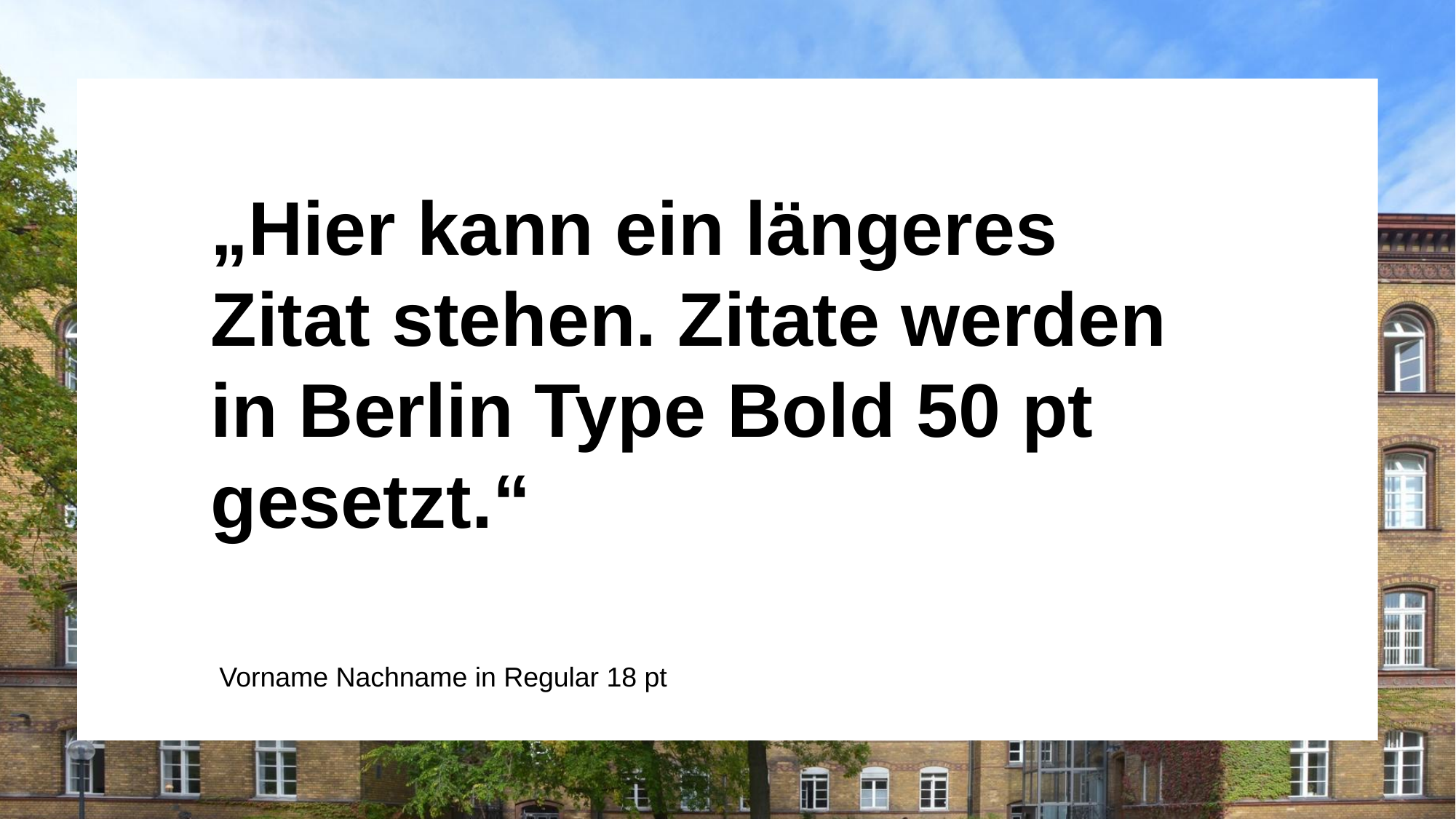

# „Hier kann ein längeres Zitat stehen. Zitate werden in Berlin Type Bold 50 pt gesetzt.“
Vorname Nachname in Regular 18 pt